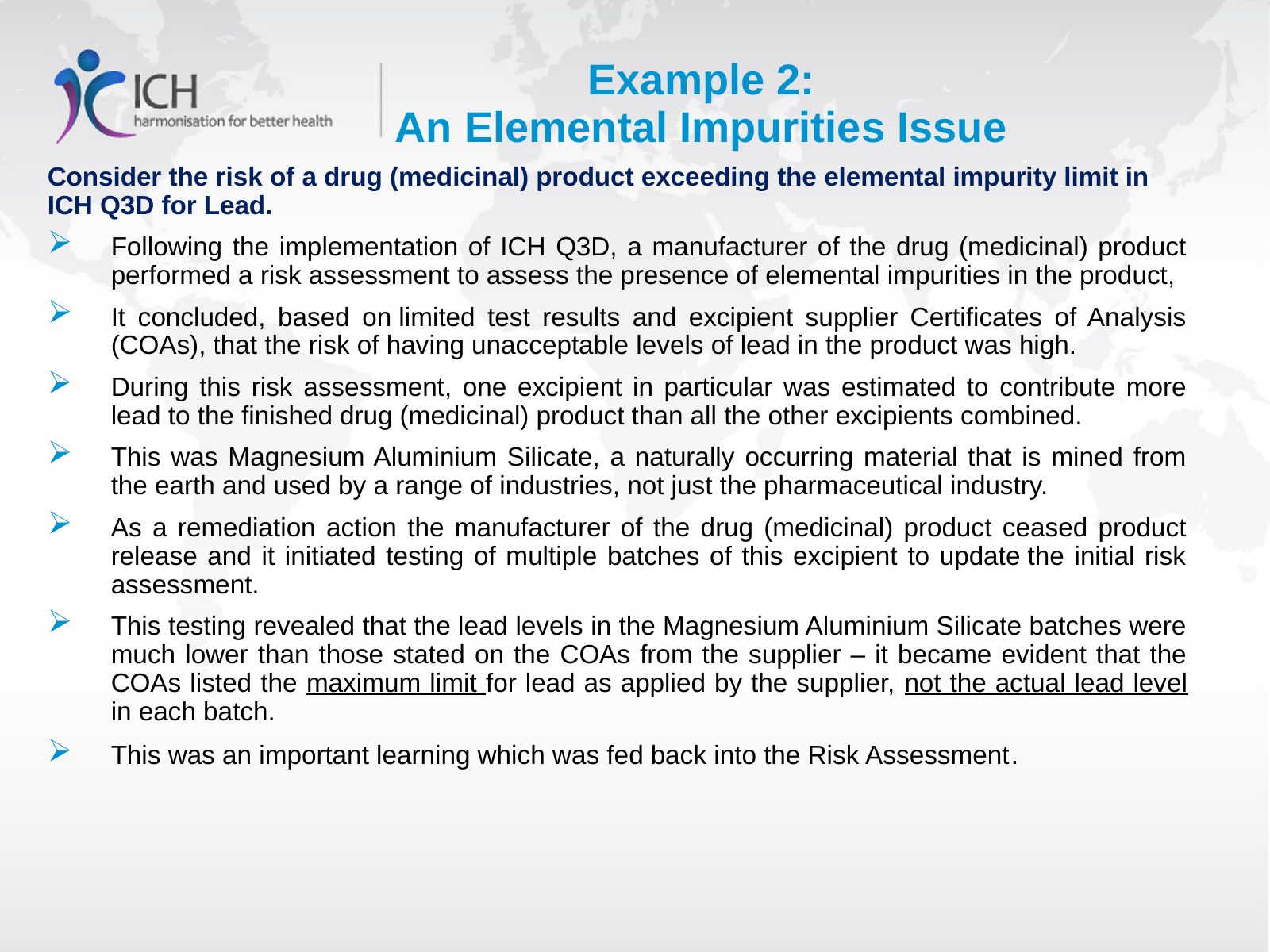

# Example 2: An Elemental Impurities Issue
Consider the risk of a drug (medicinal) product exceeding the elemental impurity limit in   ICH Q3D for Lead.
Following the implementation of ICH Q3D, a manufacturer of the drug (medicinal) product performed a risk assessment to assess the presence of elemental impurities in the product,
It concluded, based on limited test results and excipient supplier Certificates of Analysis (COAs), that the risk of having unacceptable levels of lead in the product was high.
During this risk assessment, one excipient in particular was estimated to contribute more lead to the finished drug (medicinal) product than all the other excipients combined.
This was Magnesium Aluminium Silicate, a naturally occurring material that is mined from the earth and used by a range of industries, not just the pharmaceutical industry.
As a remediation action the manufacturer of the drug (medicinal) product ceased product release and it initiated testing of multiple batches of this excipient to update the initial risk assessment.
This testing revealed that the lead levels in the Magnesium Aluminium Silicate batches were much lower than those stated on the COAs from the supplier – it became evident that the COAs listed the maximum limit for lead as applied by the supplier, not the actual lead level in each batch.
This was an important learning which was fed back into the Risk Assessment.